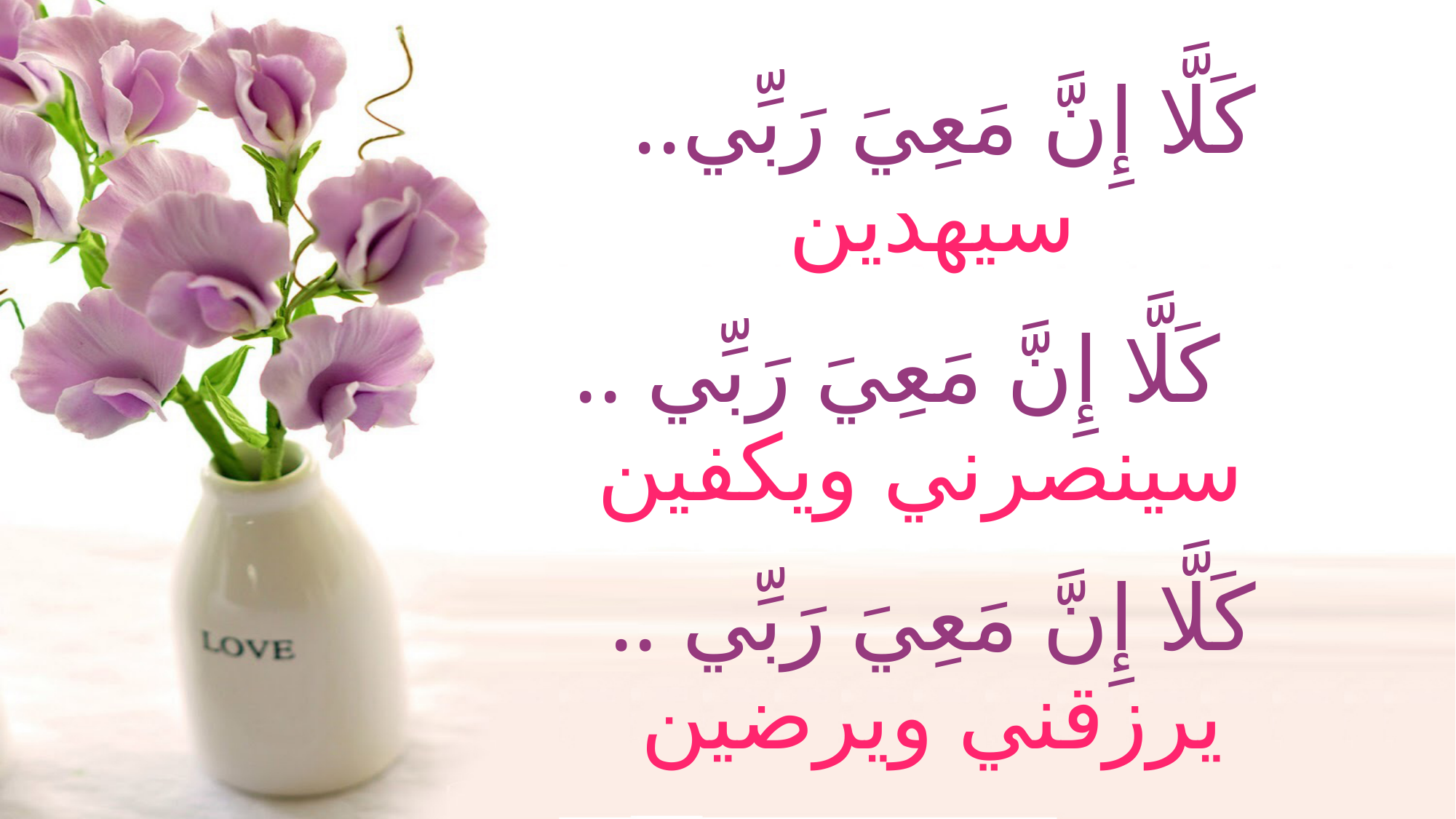

# كَلَّا إِنَّ مَعِيَ رَبِّي.. سيهدين    كَلَّا إِنَّ مَعِيَ رَبِّي .. سينصرني ويكفين كَلَّا إِنَّ مَعِيَ رَبِّي .. يرزقني ويرضين